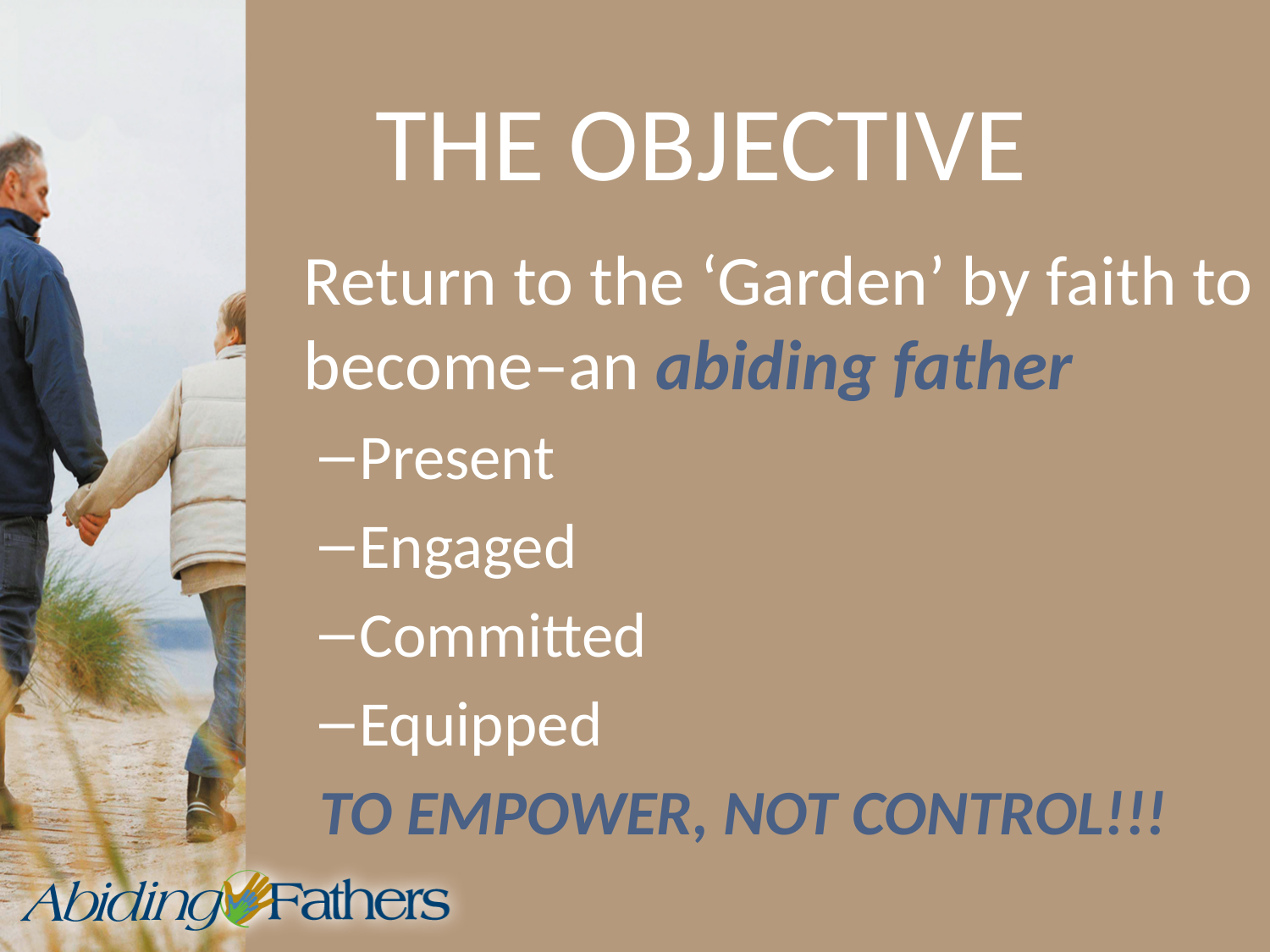

# THE OBJECTIVE
   Return to the ‘Garden’ by faith to become–an abiding father
Present
Engaged
Committed
Equipped
TO EMPOWER, NOT CONTROL!!!